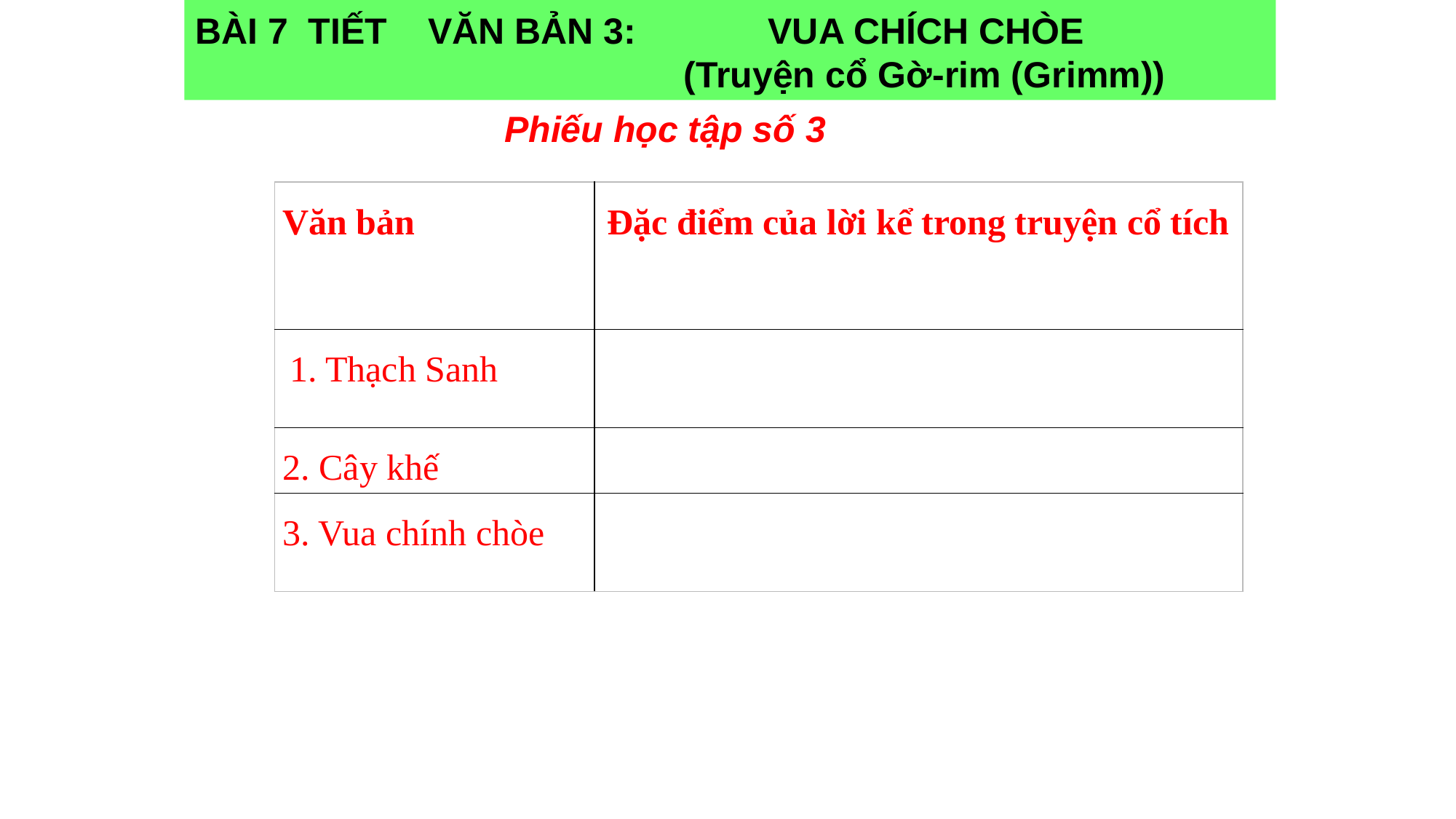

BÀI 7  TIẾT    VĂN BẢN 3:             VUA CHÍCH CHÒE
                                                (Truyện cổ Gờ-rim (Grimm))
Phiếu học tập số 3

| Văn bản | Đặc điểm của lời kể trong truyện cổ tích |
| --- | --- |
| 1. Thạch Sanh |  |
| 2. Cây khế |  |
| 3. Vua chính chòe |  |